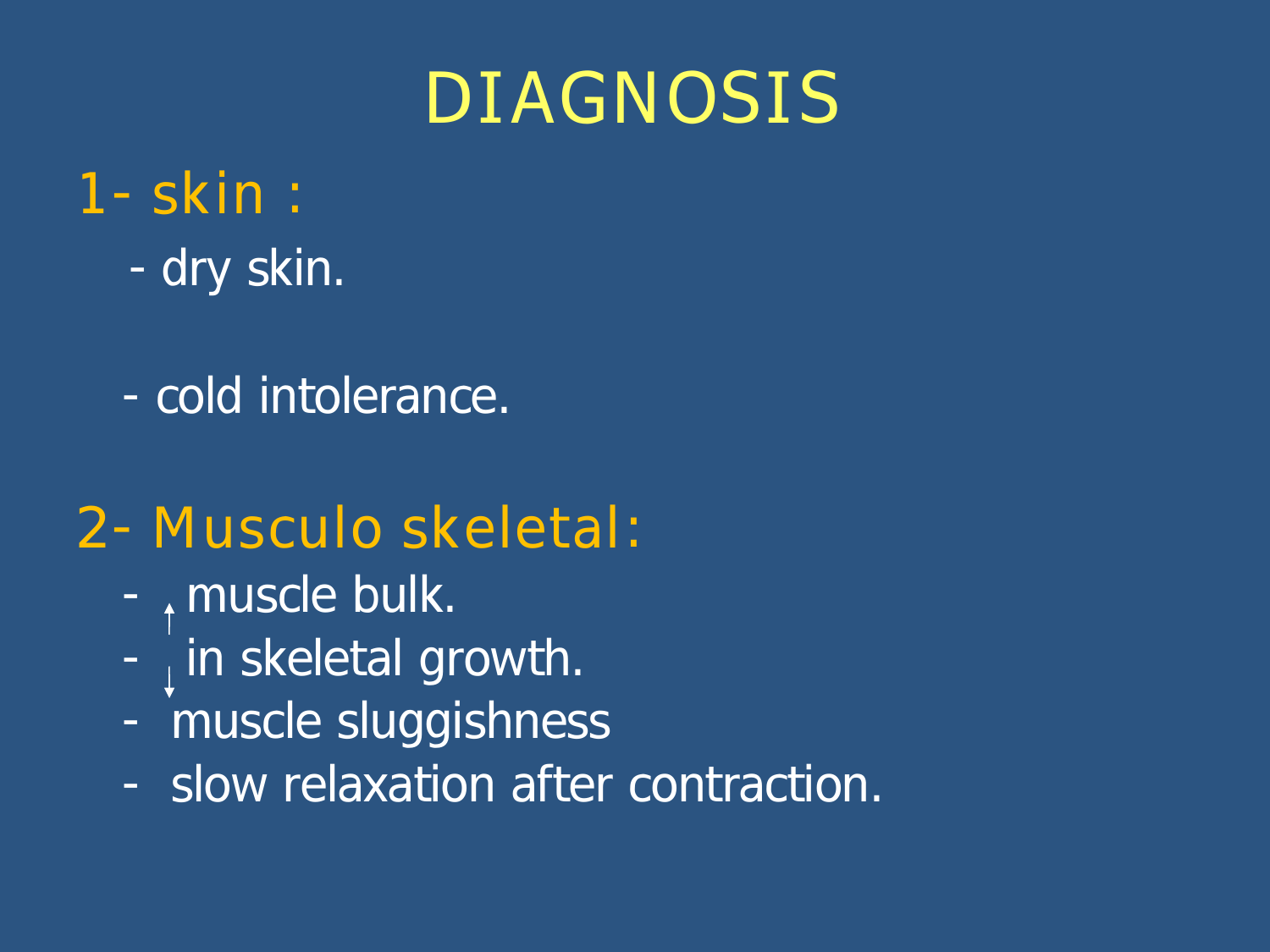

# DIAGNOSIS
1- skin :
   - dry skin.

   - cold intolerance.

2- Musculo skeletal:
   -   muscle bulk.
   -   in skeletal growth.
   -  muscle sluggishness
   -  slow relaxation after contraction.